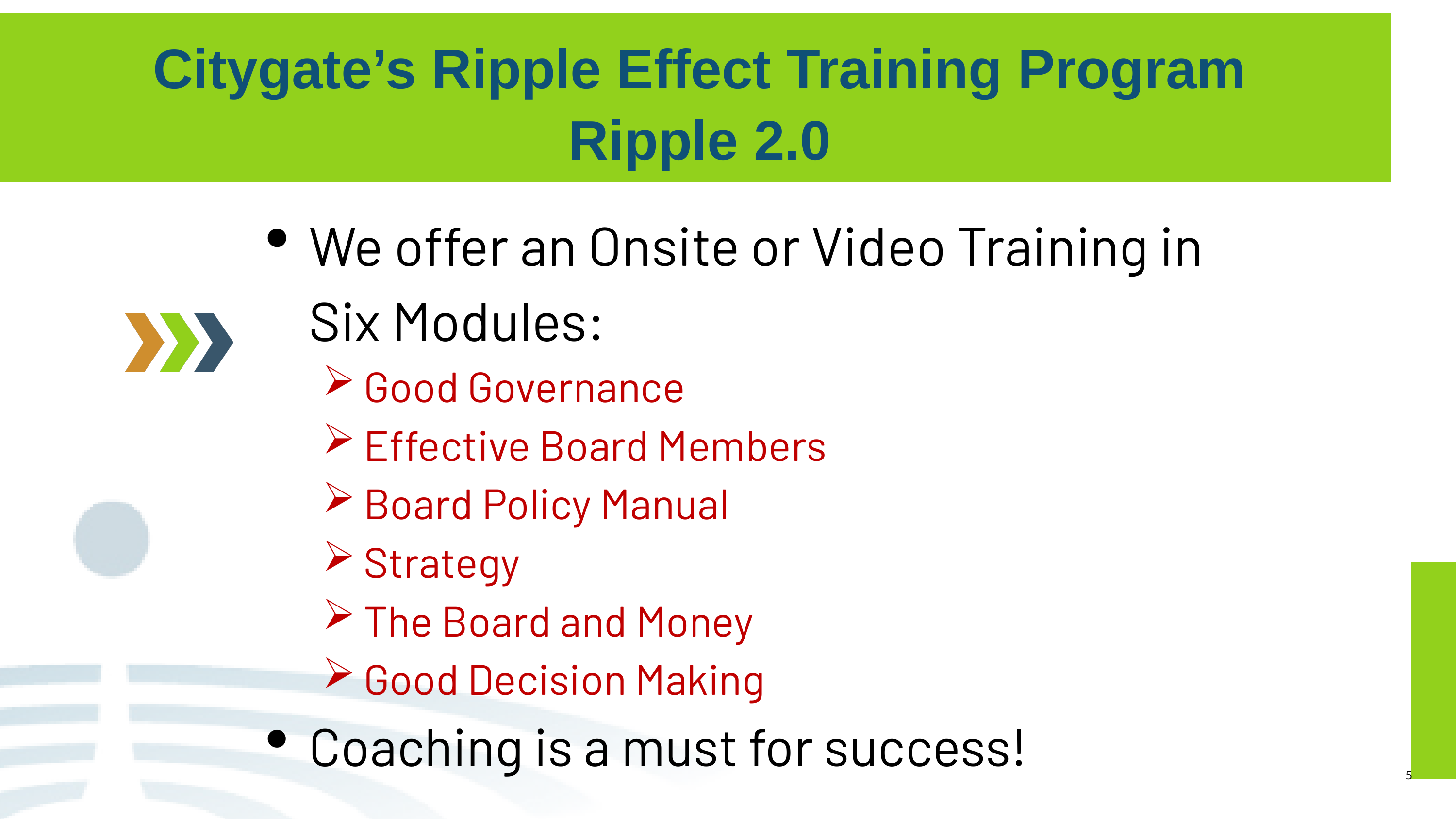

Citygate’s Ripple Effect Training Program
Ripple 2.0

We offer an Onsite or Video Training in  Six Modules:
Good Governance
Effective Board Members
Board Policy Manual
Strategy
The Board and Money
Good Decision Making
Coaching is a must for success!

5